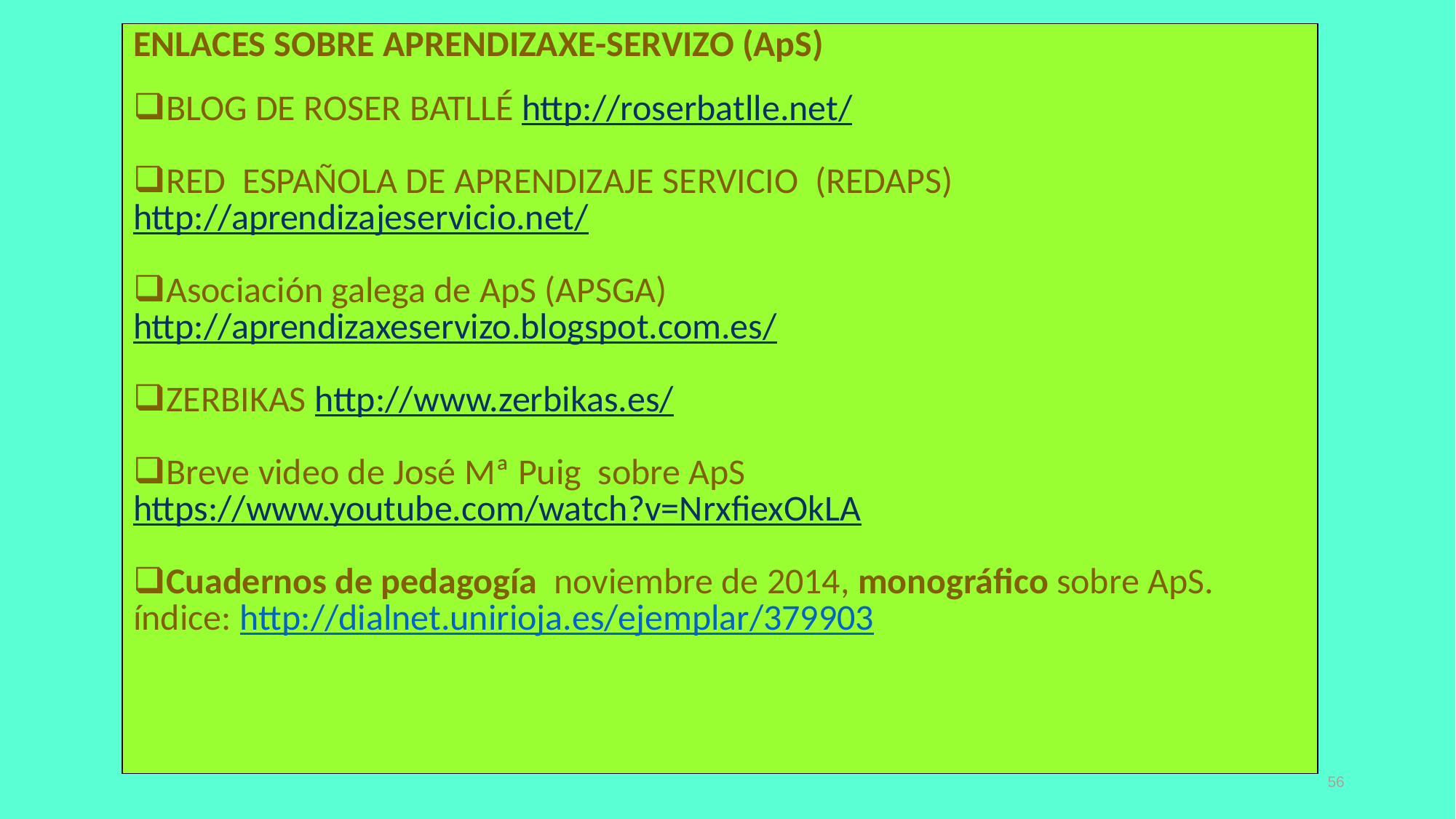

| ENLACES SOBRE APRENDIZAXE-SERVIZO (ApS) BLOG DE ROSER BATLLÉ http://roserbatlle.net/ RED ESPAÑOLA DE APRENDIZAJE SERVICIO (REDAPS) http://aprendizajeservicio.net/ Asociación galega de ApS (APSGA) http://aprendizaxeservizo.blogspot.com.es/ ZERBIKAS http://www.zerbikas.es/ Breve video de José Mª Puig sobre ApS   https://www.youtube.com/watch?v=NrxfiexOkLA  Cuadernos de pedagogía noviembre de 2014, monográfico sobre ApS. índice: http://dialnet.unirioja.es/ejemplar/379903 |
| --- |
56